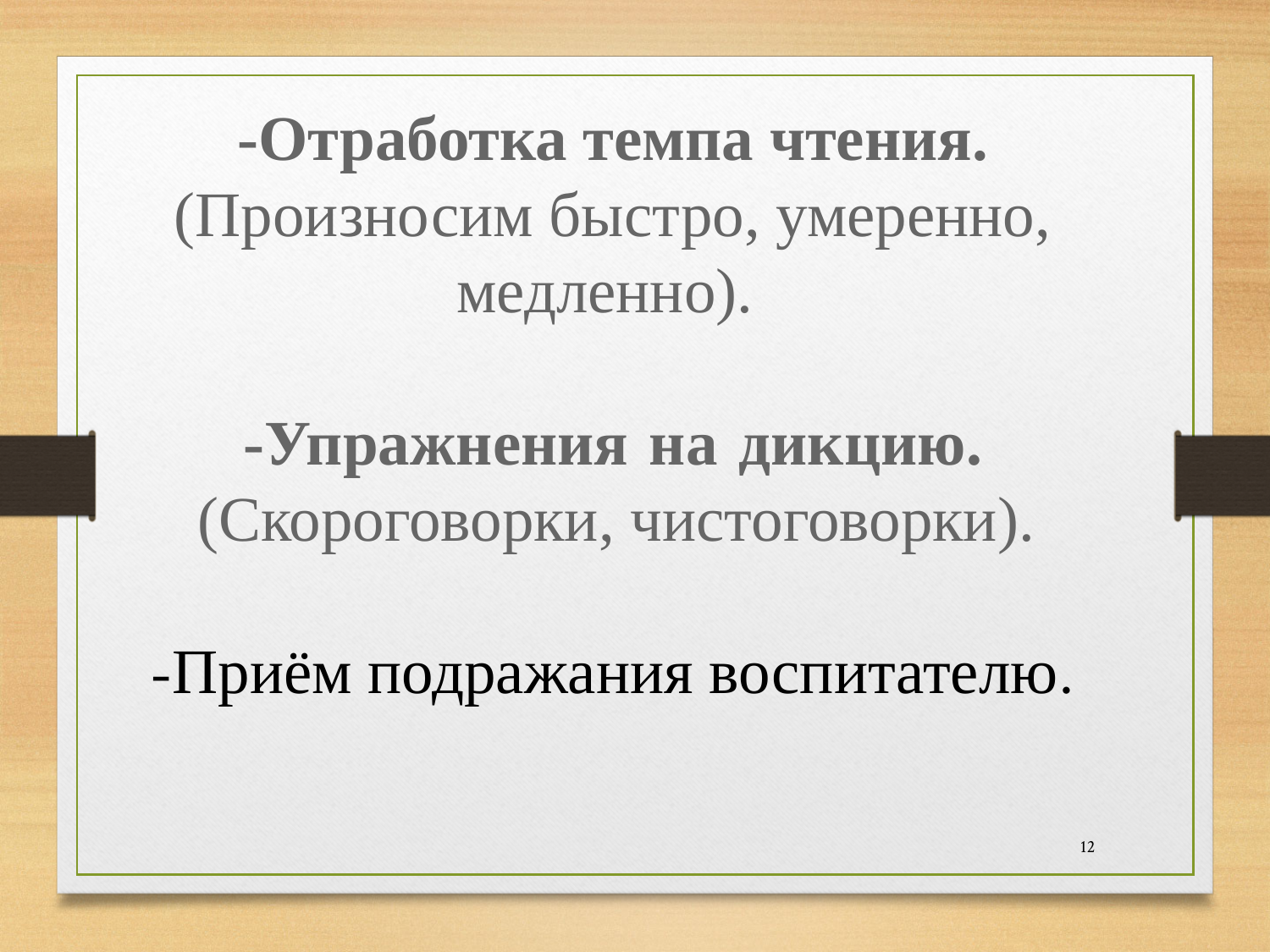

-Отработка темпа чтения.
 (Произносим быстро, умеренно,
медленно).
-Упражнения на дикцию.
 (Скороговорки, чистоговорки). ​​

-Приём подражания воспитателю.
12